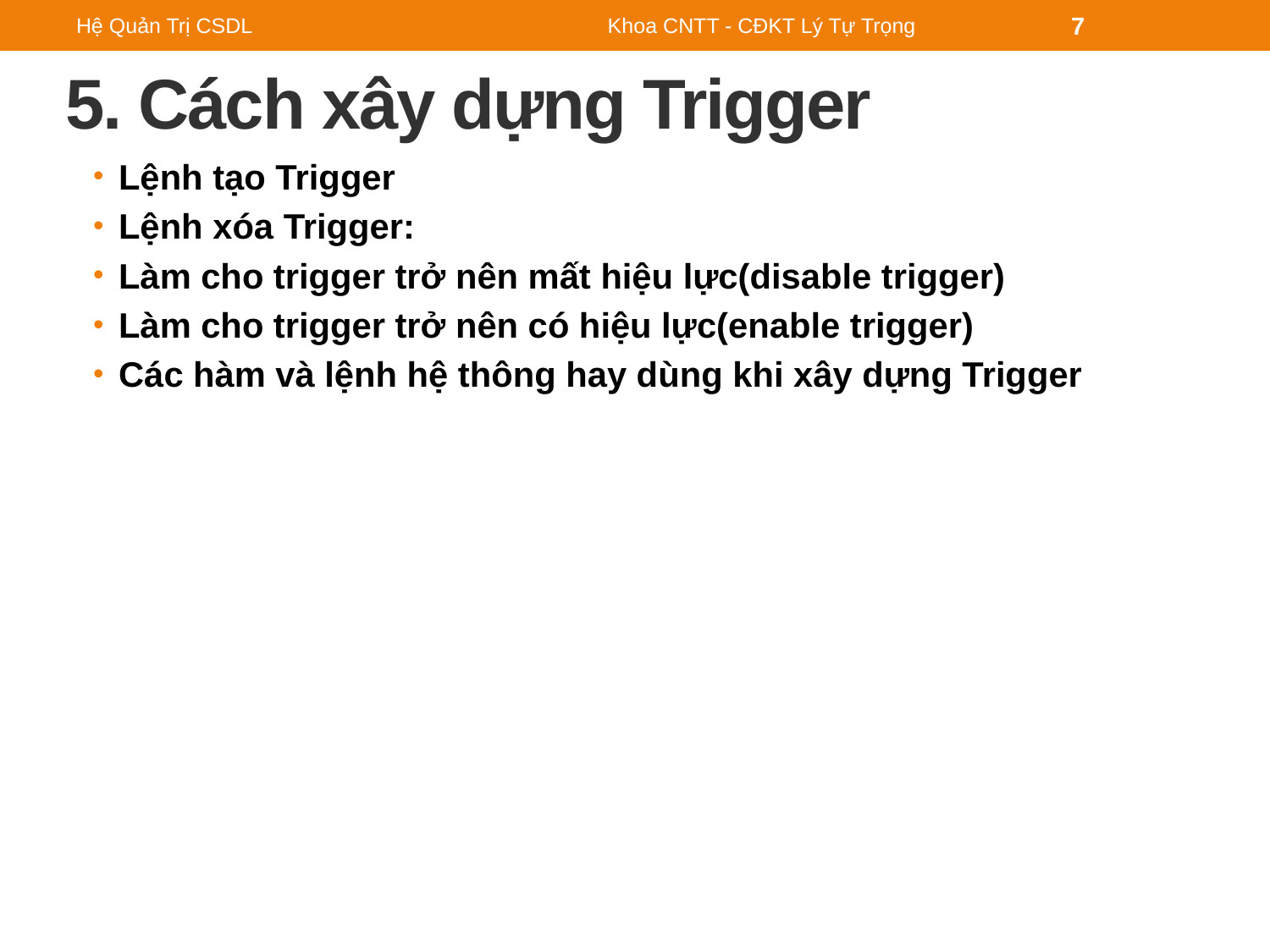

Hệ Quản Trị CSDL
Khoa CNTT - CĐKT Lý Tự Trọng
7
# 5. Cách xây dựng Trigger
Lệnh tạo Trigger
Lệnh xóa Trigger:
Làm cho trigger trở nên mất hiệu lực(disable trigger)
Làm cho trigger trở nên có hiệu lực(enable trigger)
Các hàm và lệnh hệ thông hay dùng khi xây dựng Trigger